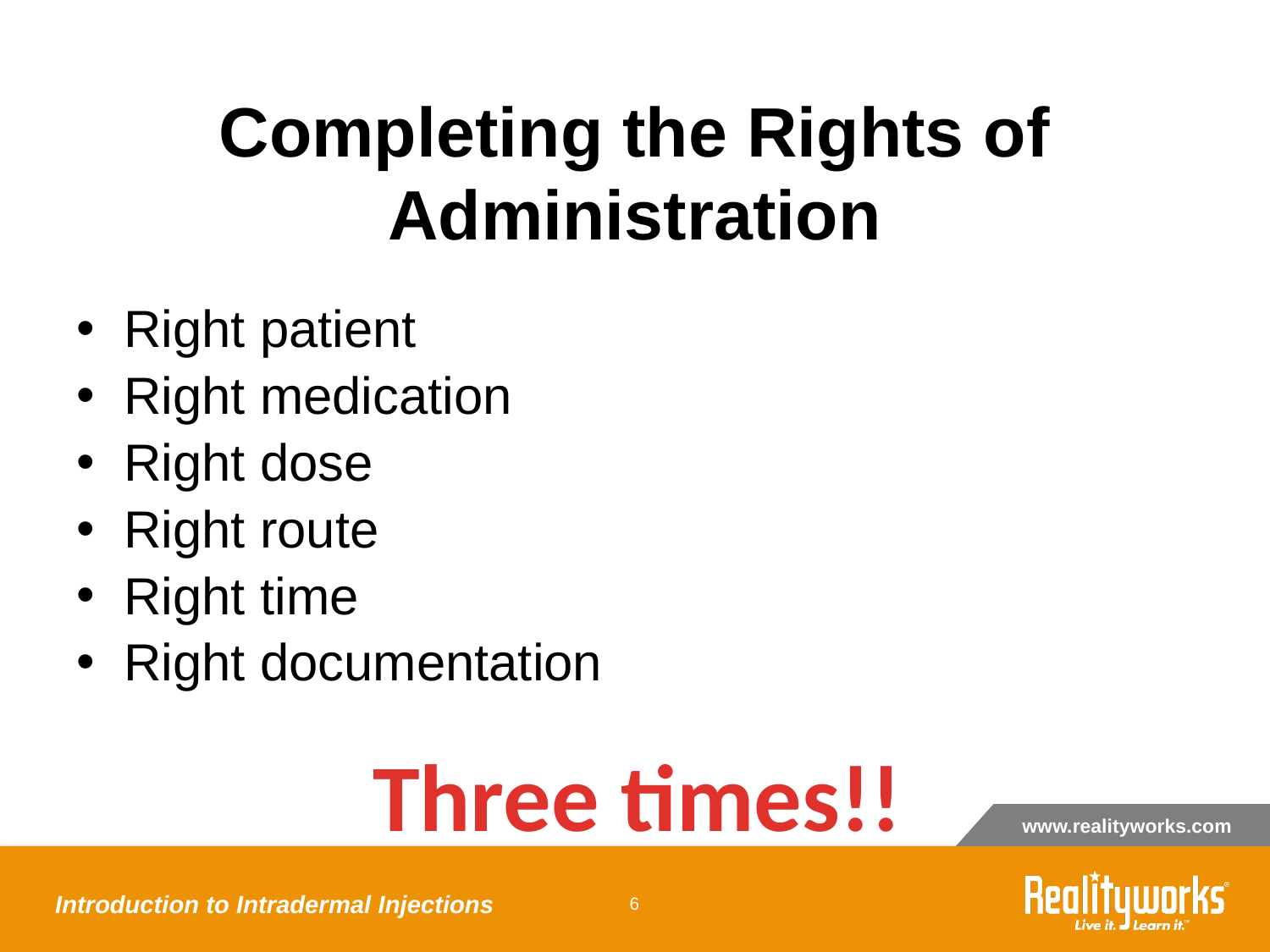

# Completing the Rights of Administration
Right patient
Right medication
Right dose
Right route
Right time
Right documentation

Three times!!
Introduction to Intradermal Injections
6